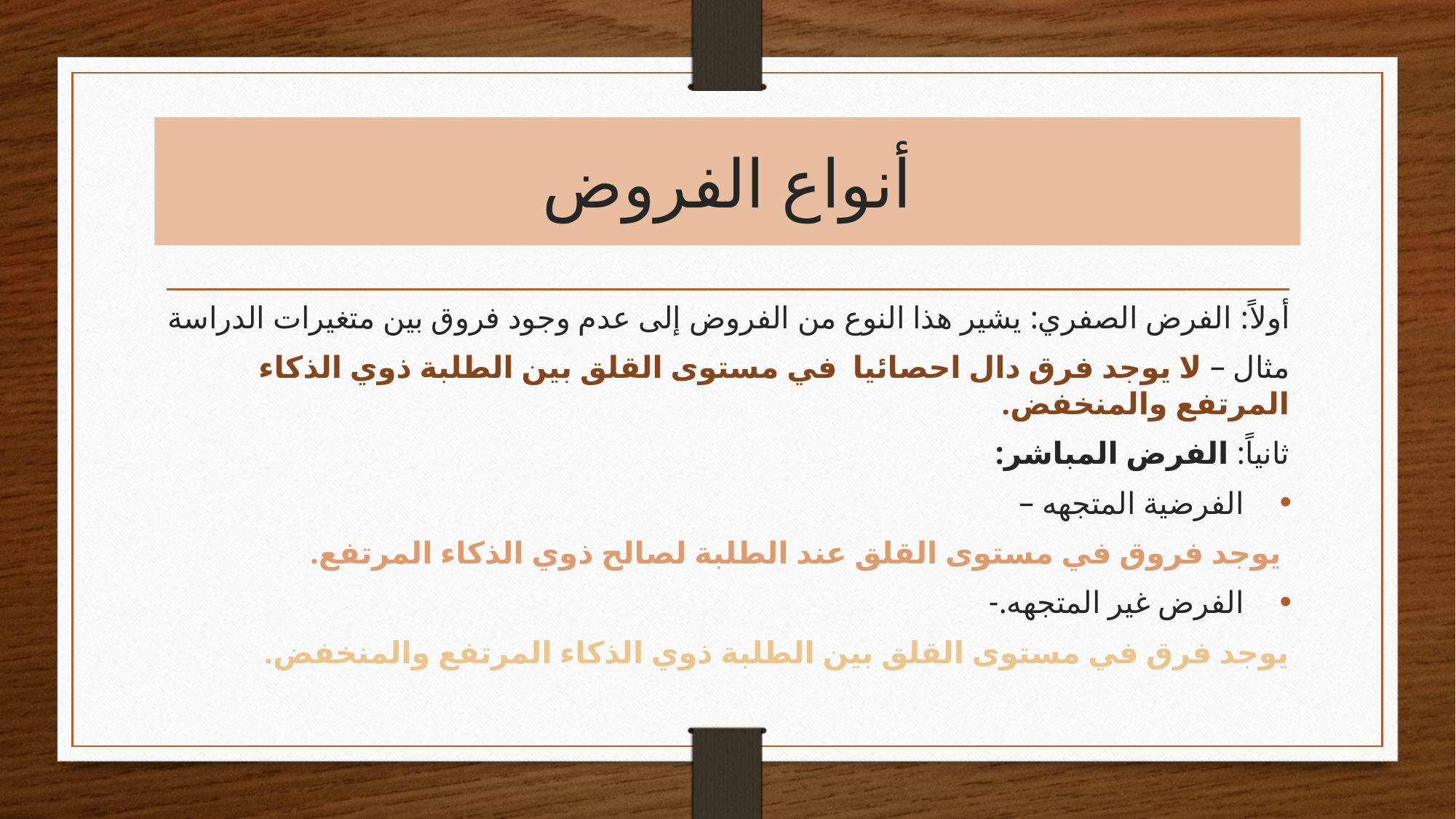

# أنواع الفروض
أولاً: الفرض الصفري: يشير هذا النوع من الفروض إلى عدم وجود فروق بين متغيرات الدراسة
مثال – لا يوجد فرق دال احصائيا  في مستوى القلق بين الطلبة ذوي الذكاء المرتفع والمنخفض.
ثانياً: الفرض المباشر:
الفرضية المتجهه –
 يوجد فروق في مستوى القلق عند الطلبة لصالح ذوي الذكاء المرتفع.
الفرض غير المتجهه.-
يوجد فرق في مستوى القلق بين الطلبة ذوي الذكاء المرتفع والمنخفض.